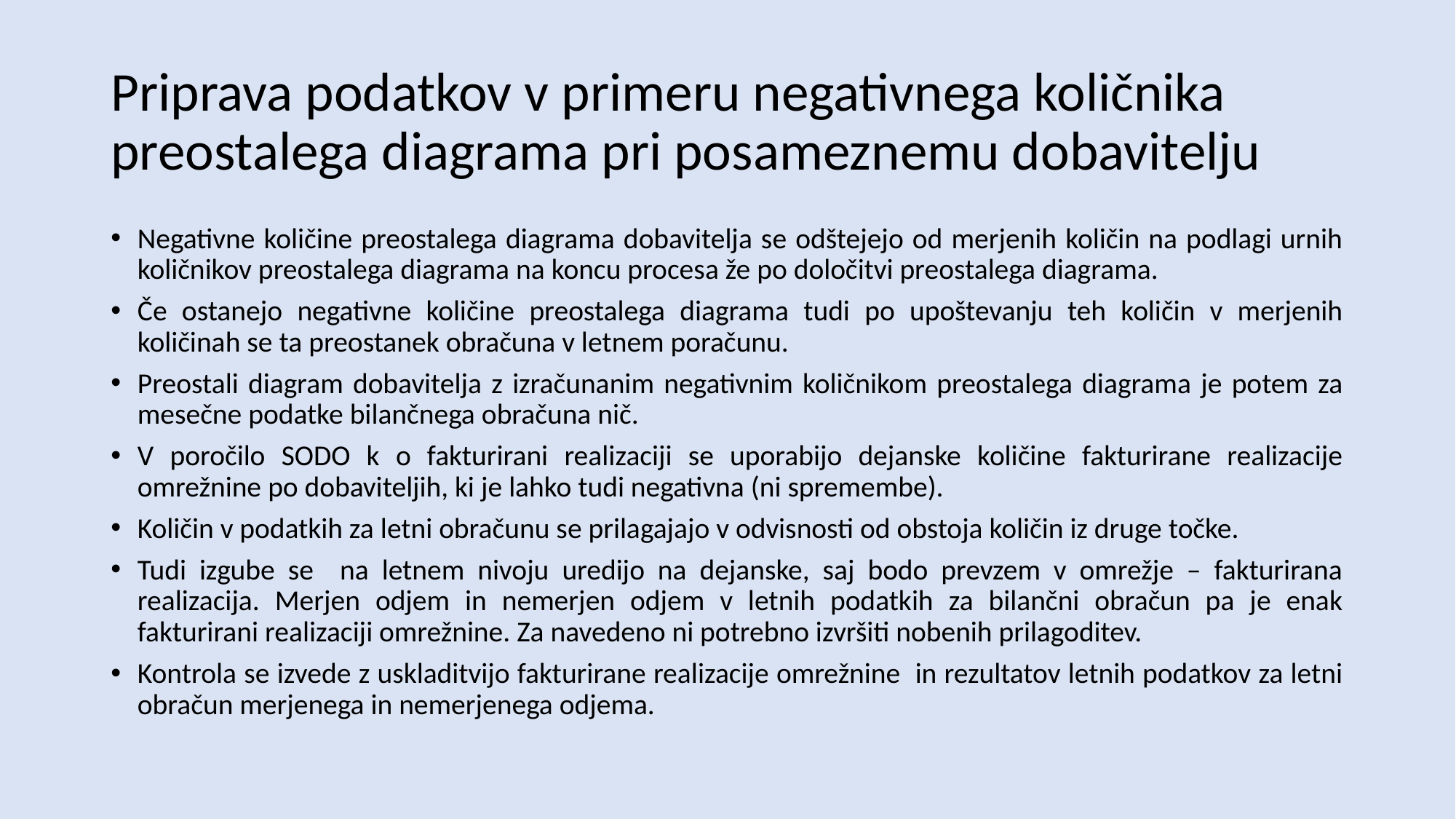

# Priprava podatkov v primeru negativnega količnika preostalega diagrama pri posameznemu dobavitelju
Negativne količine preostalega diagrama dobavitelja se odštejejo od merjenih količin na podlagi urnih količnikov preostalega diagrama na koncu procesa že po določitvi preostalega diagrama.
Če ostanejo negativne količine preostalega diagrama tudi po upoštevanju teh količin v merjenih količinah se ta preostanek obračuna v letnem poračunu.
Preostali diagram dobavitelja z izračunanim negativnim količnikom preostalega diagrama je potem za mesečne podatke bilančnega obračuna nič.
V poročilo SODO k o fakturirani realizaciji se uporabijo dejanske količine fakturirane realizacije omrežnine po dobaviteljih, ki je lahko tudi negativna (ni spremembe).
Količin v podatkih za letni obračunu se prilagajajo v odvisnosti od obstoja količin iz druge točke.
Tudi izgube se  na letnem nivoju uredijo na dejanske, saj bodo prevzem v omrežje – fakturirana realizacija. Merjen odjem in nemerjen odjem v letnih podatkih za bilančni obračun pa je enak fakturirani realizaciji omrežnine. Za navedeno ni potrebno izvršiti nobenih prilagoditev.
Kontrola se izvede z uskladitvijo fakturirane realizacije omrežnine  in rezultatov letnih podatkov za letni obračun merjenega in nemerjenega odjema.